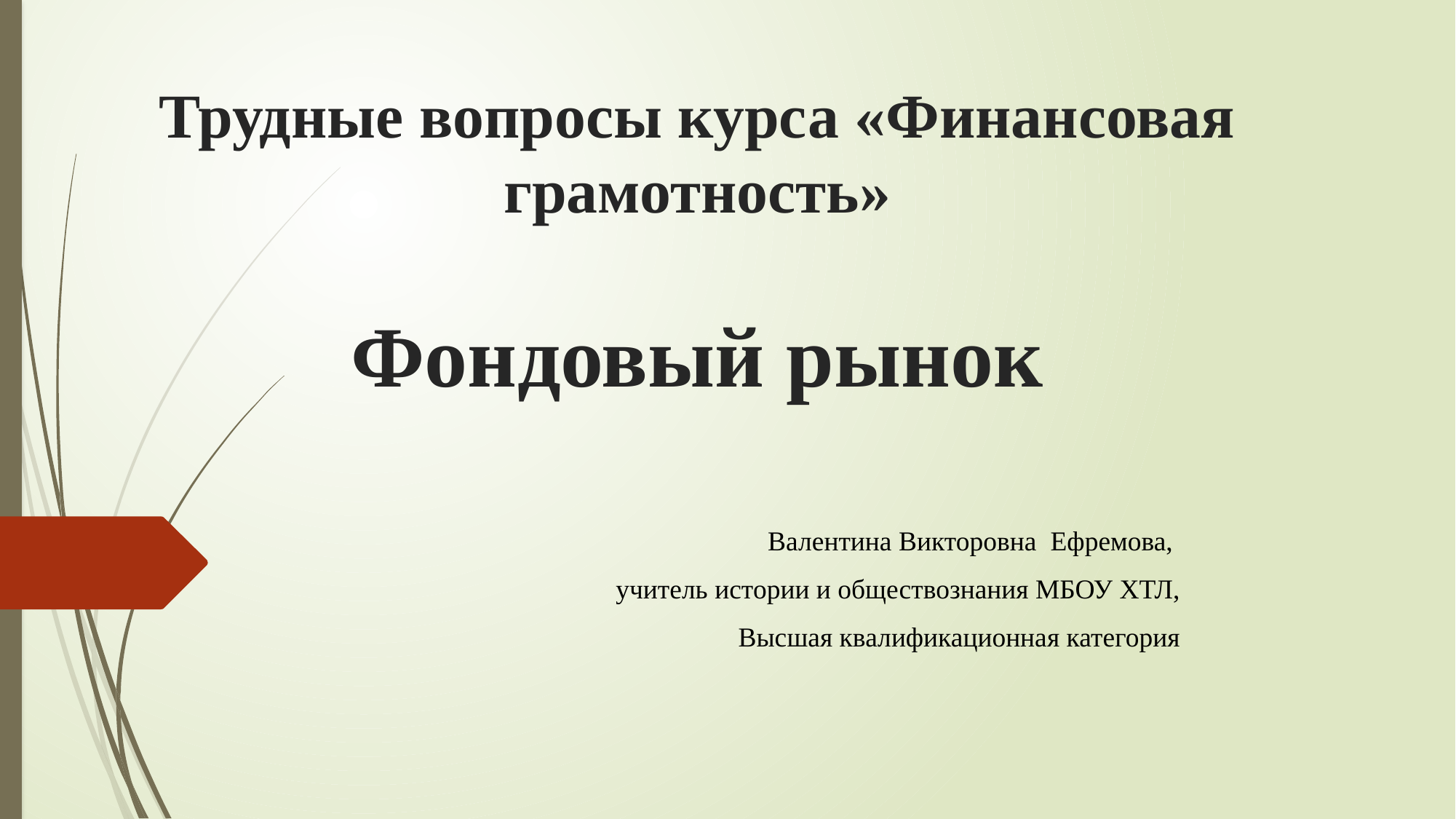

# Трудные вопросы курса «Финансовая грамотность» Фондовый рынок
Валентина Викторовна  Ефремова,
учитель истории и обществознания МБОУ ХТЛ,
Высшая квалификационная категория